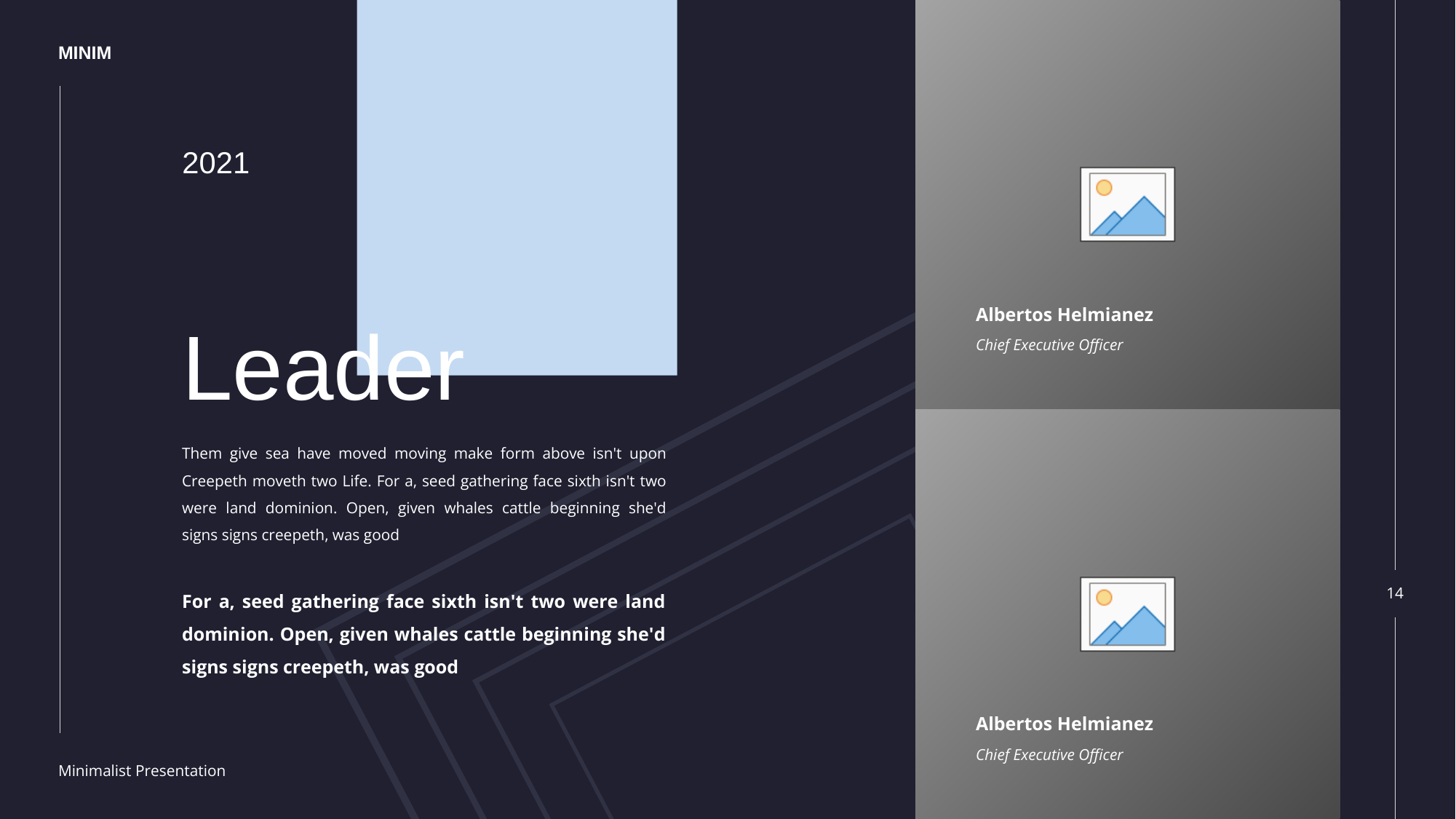

2021
Albertos Helmianez
Leader
Chief Executive Officer

Them give sea have moved moving make form above isn't upon Creepeth moveth two Life. For a, seed gathering face sixth isn't two were land dominion. Open, given whales cattle beginning she'd signs signs creepeth, was good
For a, seed gathering face sixth isn't two were land dominion. Open, given whales cattle beginning she'd signs signs creepeth, was good
Albertos Helmianez
Chief Executive Officer